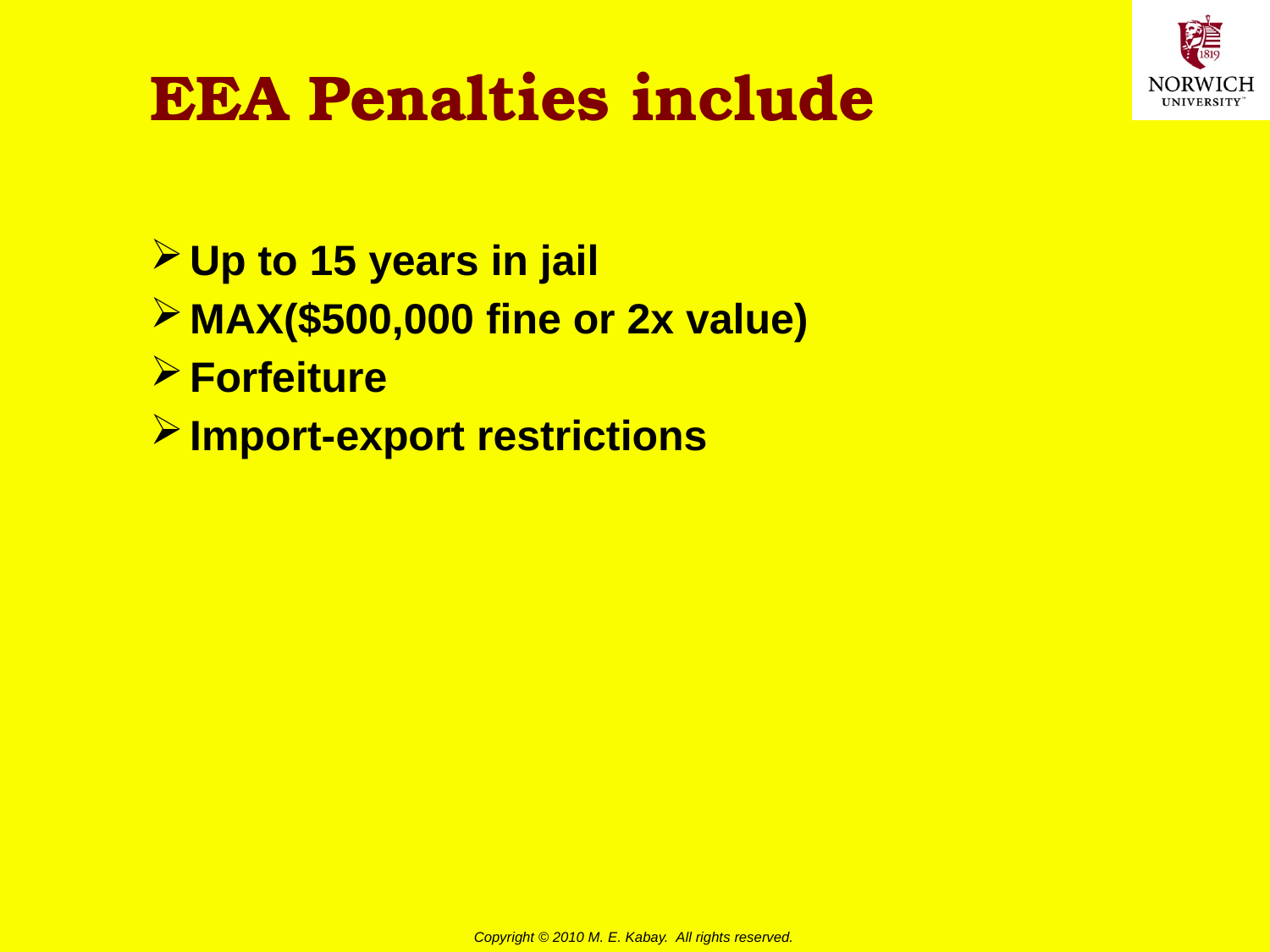

# EEA Penalties include
Up to 15 years in jail
MAX($500,000 fine or 2x value)
Forfeiture
Import-export restrictions